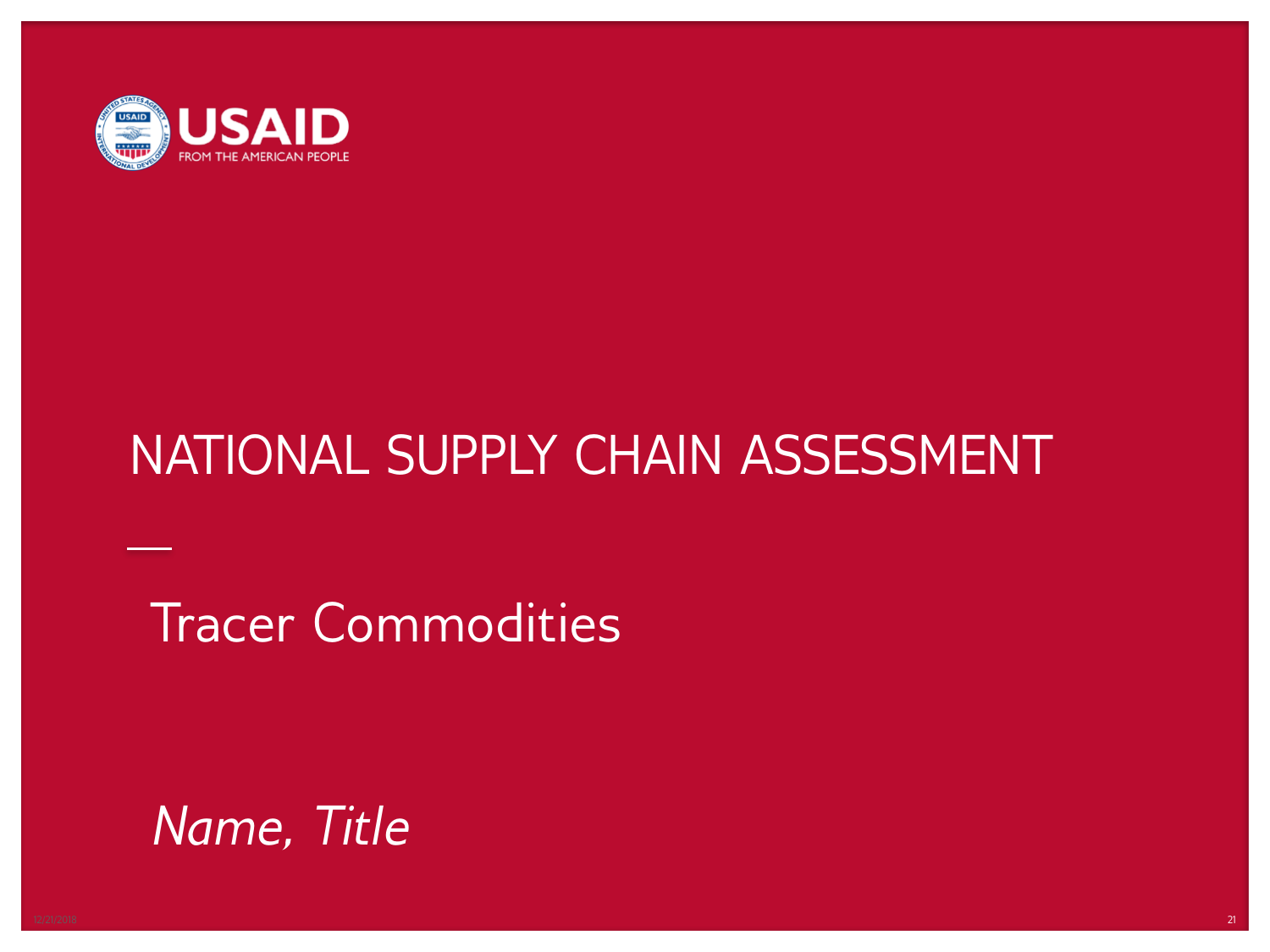

# Tracer Commodities Name, Title
12/21/2018
21